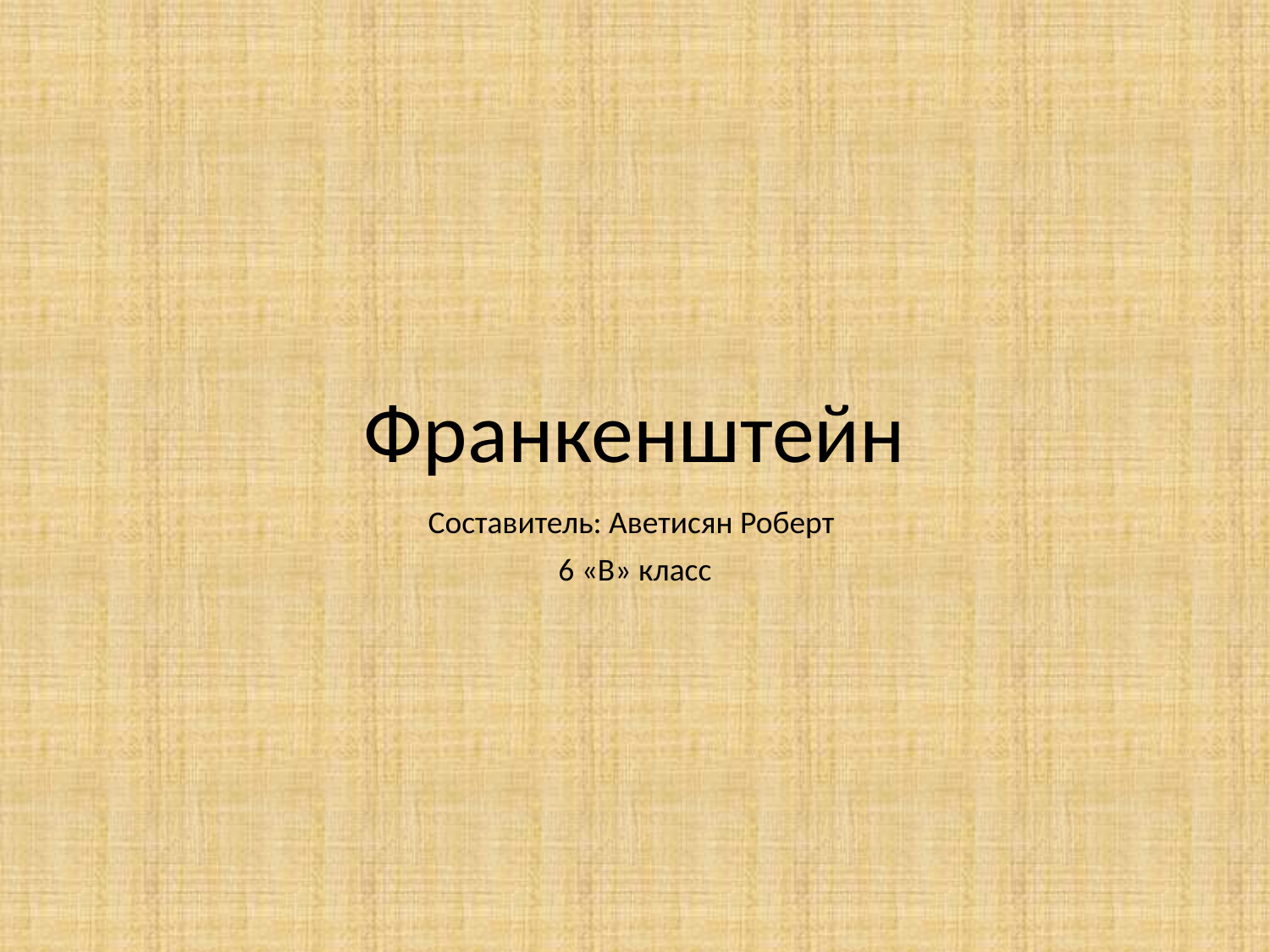

# Франкенштейн
Составитель: Аветисян Роберт
6 «В» класс